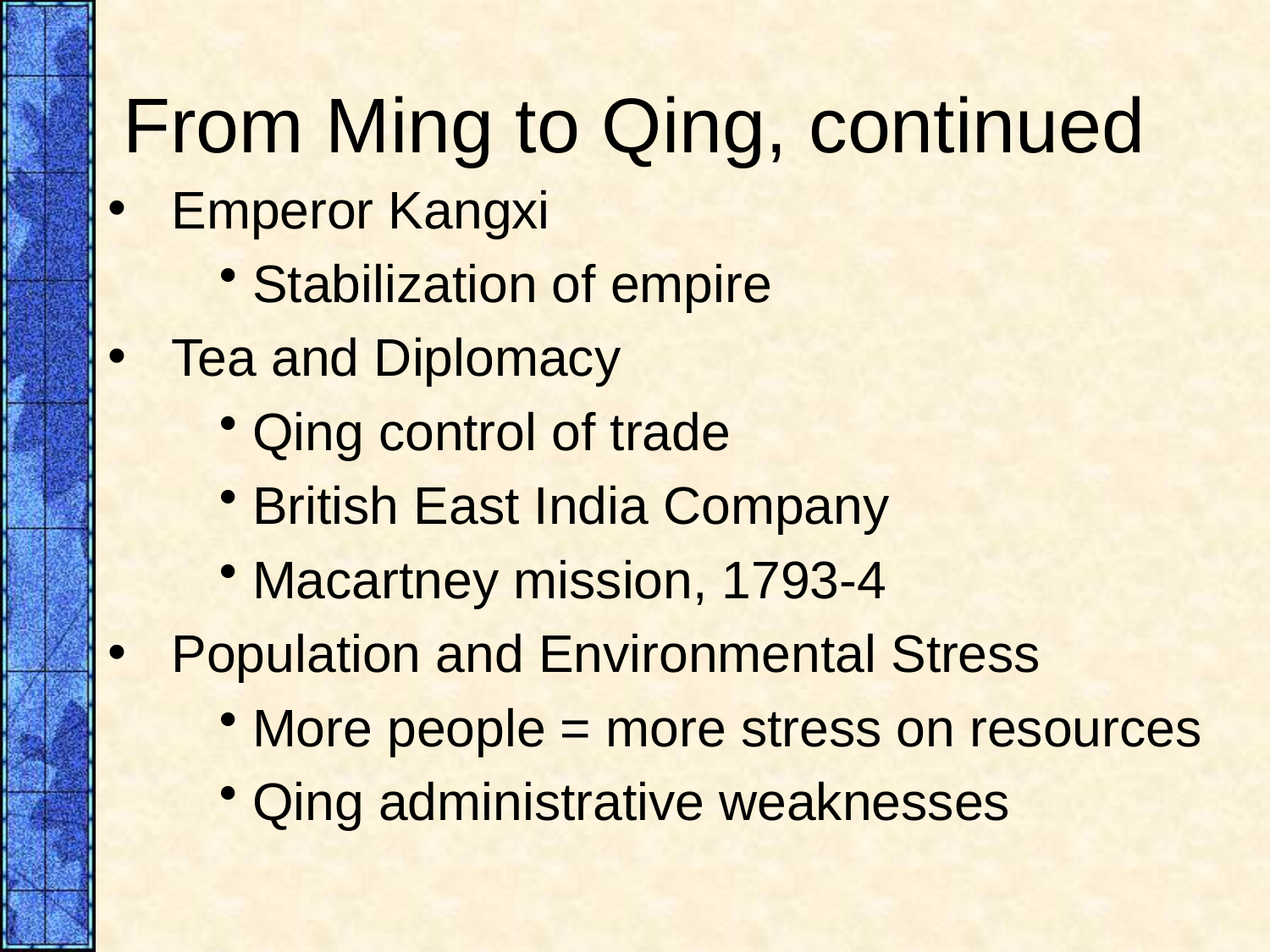

# From Ming to Qing, continued
Emperor Kangxi
 Stabilization of empire
Tea and Diplomacy
 Qing control of trade
 British East India Company
 Macartney mission, 1793-4
Population and Environmental Stress
 More people = more stress on resources
 Qing administrative weaknesses